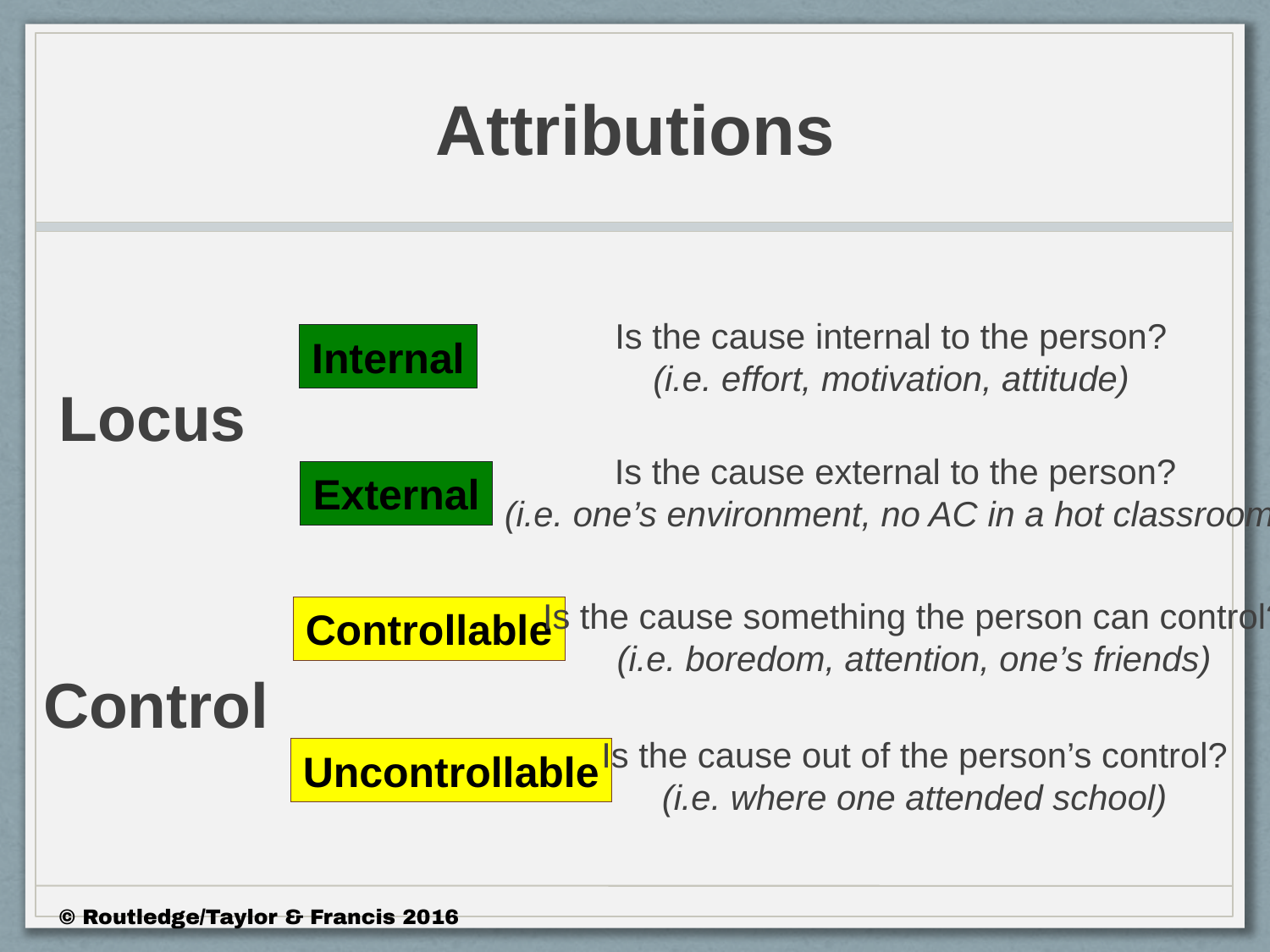

# Attributions
Is the cause internal to the person?
(i.e. effort, motivation, attitude)
Is the cause external to the person?
(i.e. one’s environment, no AC in a hot classroom)
Internal
External
Locus
Is the cause something the person can control?
(i.e. boredom, attention, one’s friends)
Is the cause out of the person’s control?
(i.e. where one attended school)
Controllable
Uncontrollable
Control
© Routledge/Taylor & Francis 2016